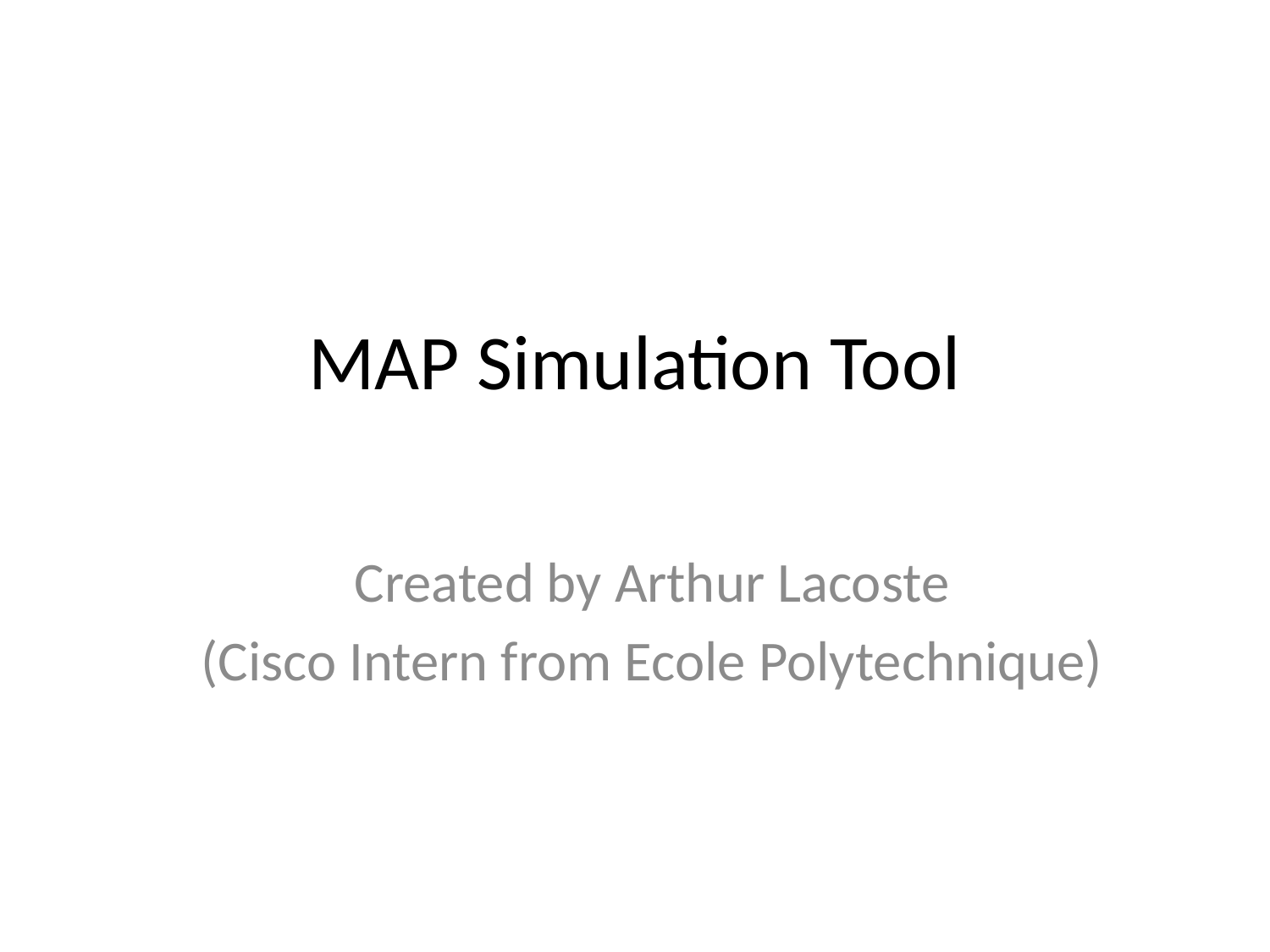

# MAP Simulation Tool
Created by Arthur Lacoste
(Cisco Intern from Ecole Polytechnique)